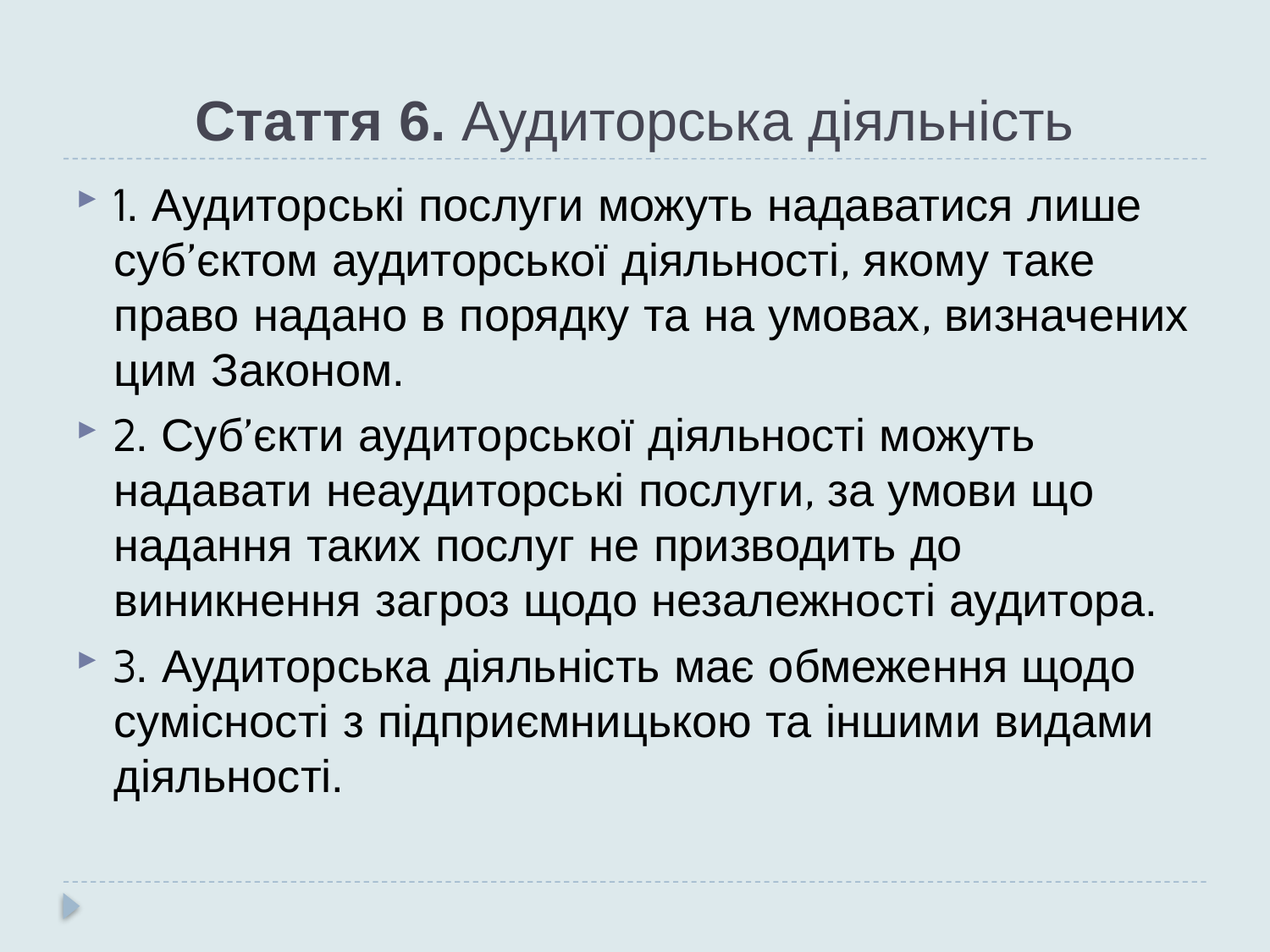

# Стаття 6. Аудиторська діяльність
1. Аудиторські послуги можуть надаватися лише суб’єктом аудиторської діяльності, якому таке право надано в порядку та на умовах, визначених цим Законом.
2. Суб’єкти аудиторської діяльності можуть надавати неаудиторські послуги, за умови що надання таких послуг не призводить до виникнення загроз щодо незалежності аудитора.
3. Аудиторська діяльність має обмеження щодо сумісності з підприємницькою та іншими видами діяльності.